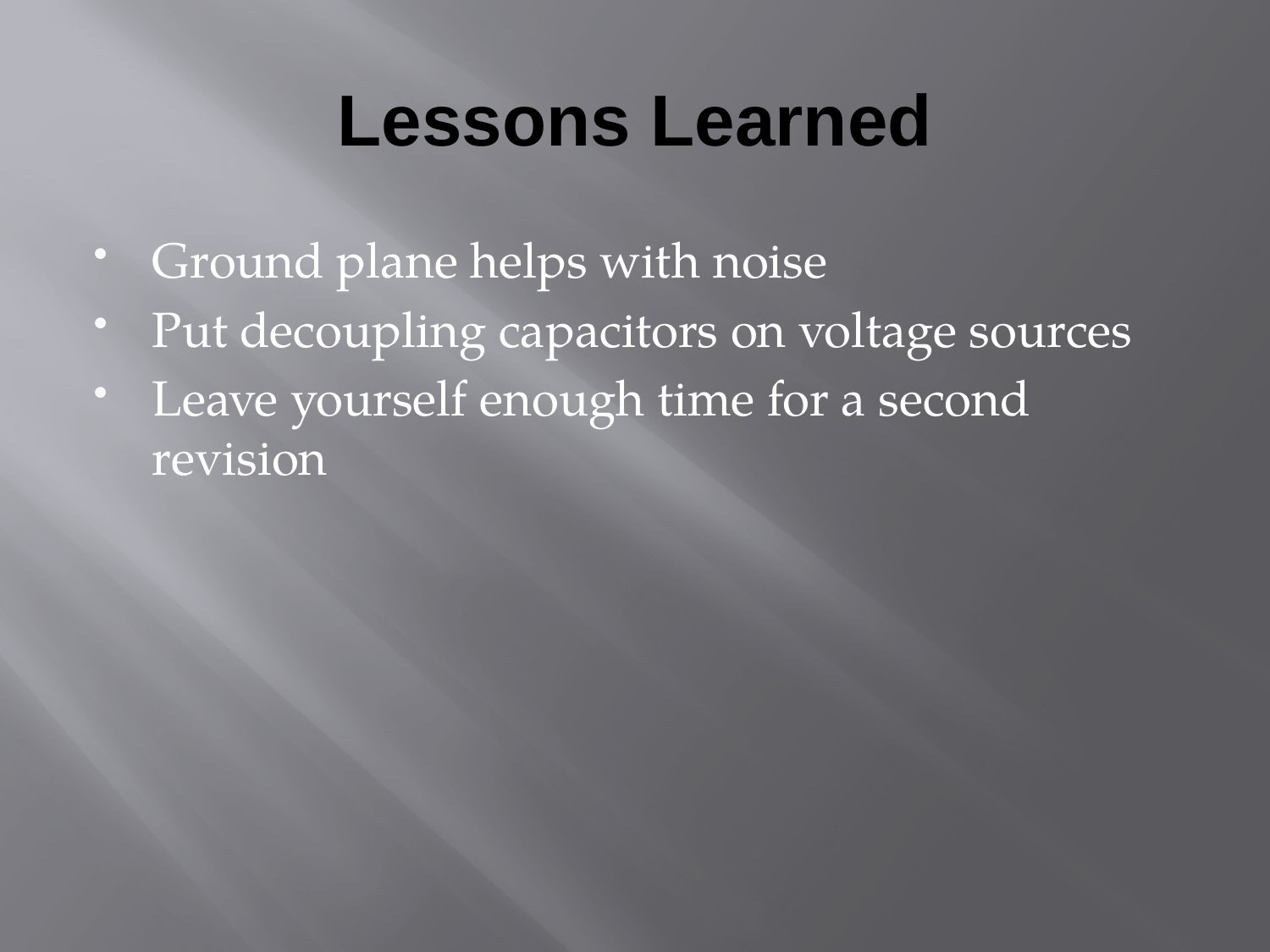

# Lessons Learned
Ground plane helps with noise
Put decoupling capacitors on voltage sources
Leave yourself enough time for a second revision